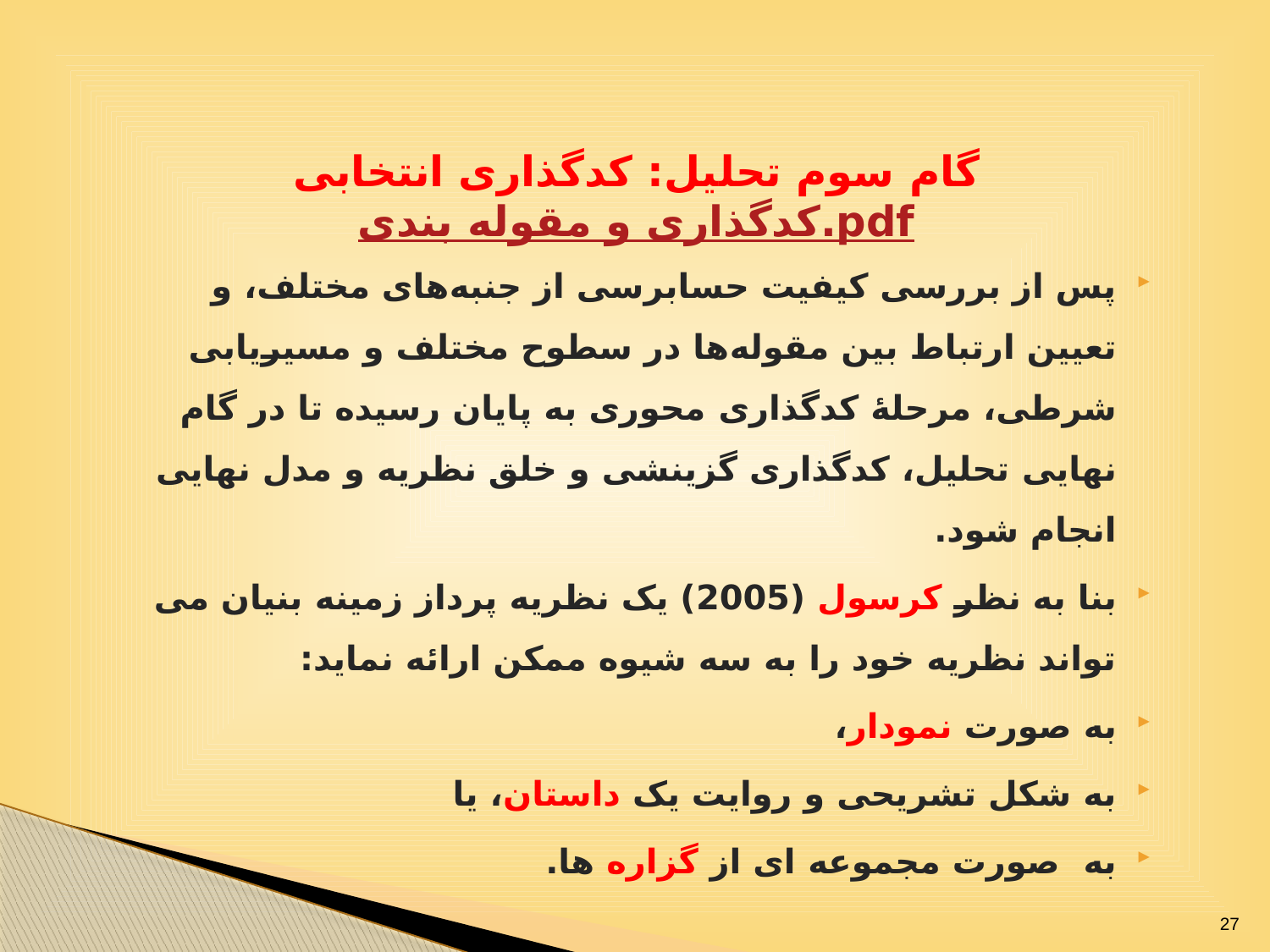

# گام سوم تحلیل: کدگذاری انتخابی کدگذاری و مقوله بندی.pdf

پس از بررسی کیفیت حسابرسی از جنبه‌های مختلف، و تعیین ارتباط بین مقوله‌ها در سطوح مختلف و مسیریابی شرطی، مرحلۀ کدگذاری محوری به پایان رسیده تا در گام نهایی تحلیل، کدگذاری گزینشی و خلق نظریه و مدل نهایی انجام شود.
بنا به نظر کرسول (2005) یک نظریه پرداز زمینه بنیان می تواند نظریه خود را به سه شیوه ممکن ارائه نماید:
به صورت نمودار،
به شکل تشریحی و روایت یک داستان، یا
به  صورت مجموعه ای از گزاره ها.
27